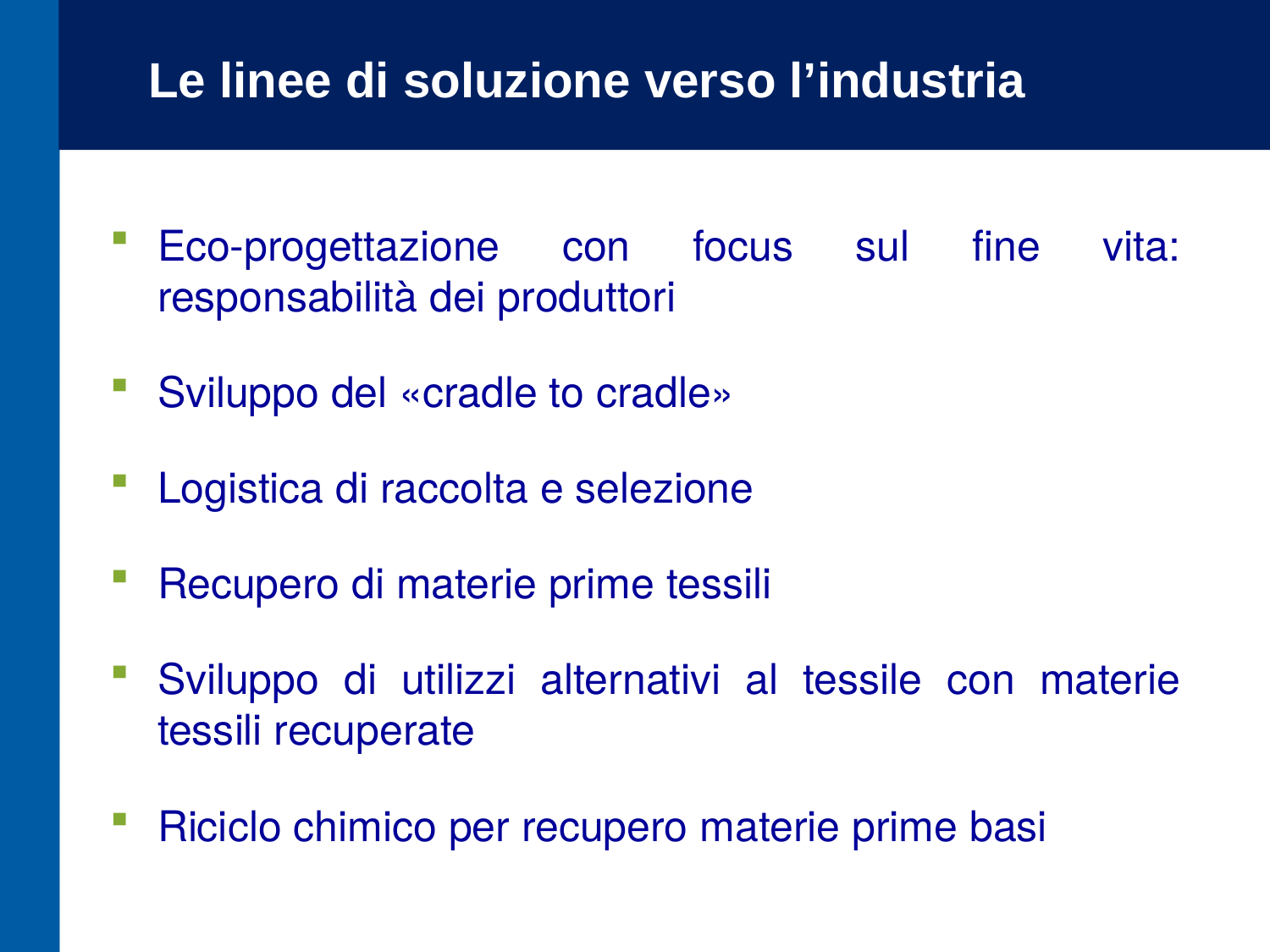

Le linee di soluzione verso l’industria
Eco-progettazione con focus sul fine vita: responsabilità dei produttori
Sviluppo del «cradle to cradle»
Logistica di raccolta e selezione
Recupero di materie prime tessili
Sviluppo di utilizzi alternativi al tessile con materie tessili recuperate
Riciclo chimico per recupero materie prime basi